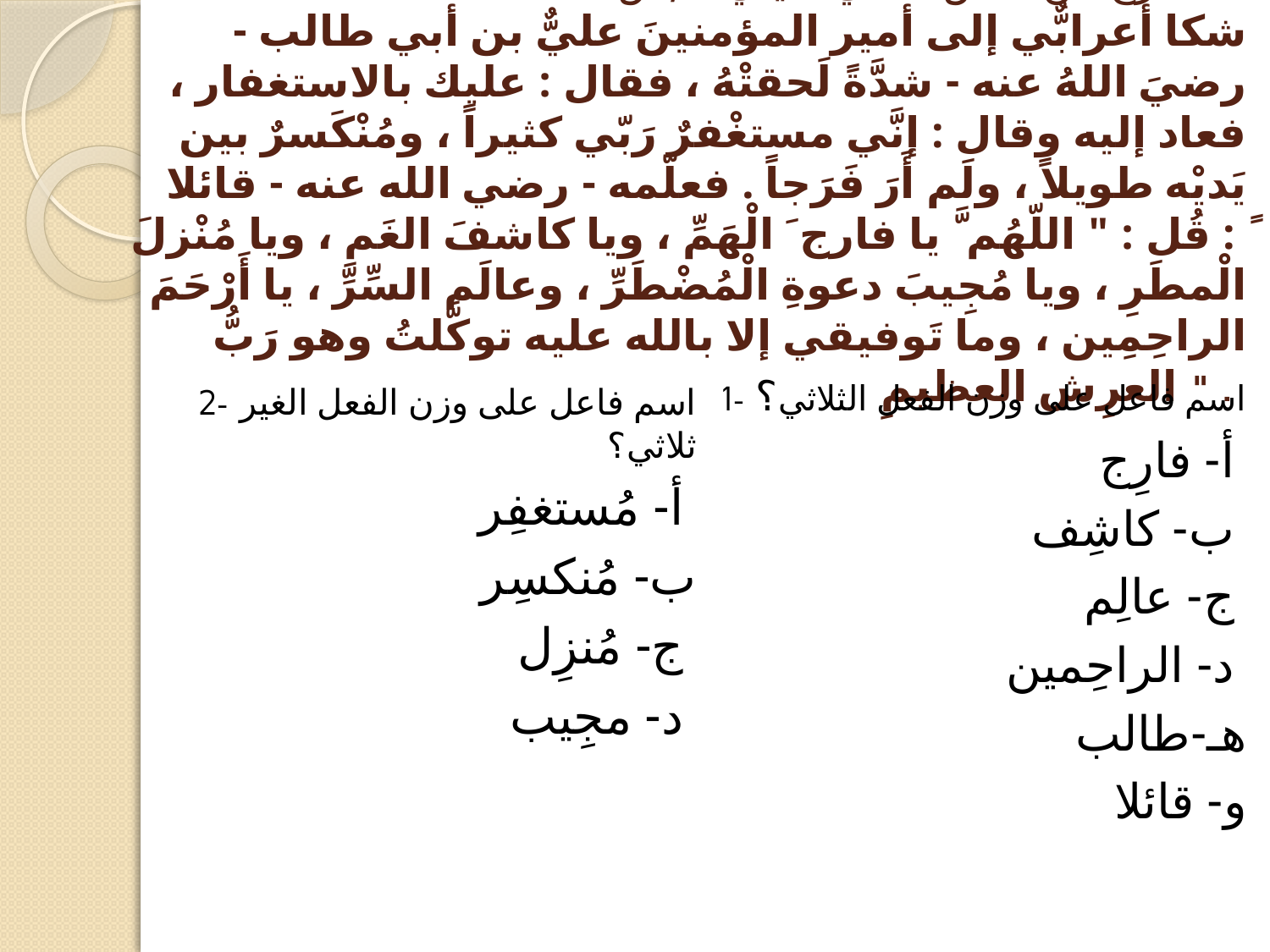

# استخرج من النص التالي مايلي :-/س شكا أعرابٌّي إلى أمير المؤمنينَ عليٌّ بن أبي طالب - رضيَ اللهُ عنه - شدَّةً لَحقتْهُ ، فقال : عليك بالاستغفار ، فعاد إليه وقال : إنَّي مستغْفرٌ رَبّي كثيراً ، ومُنْكَسرٌ بين يَديْه طويلاً ، ولَم أَرَ فَرَجاً . فعلّمه - رضي الله عنه - قائلا ً : قُل : " اللّهُم َّ يا فارج َ الْهَمِّ ، ويا كاشفَ الغَمِ ، ويا مُنْزلَ الْمطَرِ ، ويا مُجِيبَ دعوةِ الْمُضْطَرِّ ، وعالَم السِّرِّ ، يا أَرْحَمَ الراحِمِين ، وما تَوفيقي إلا بالله عليه توكَّلتُ وهو رَبُّ العرِش العظيمِ " .
1- اسم فاعل على وزن الفعل الثلاثي؟
أ- فارِج
ب- كاشِف
ج- عالِم
د- الراحِمين
هـ-طالب
و- قائلا
2- اسم فاعل على وزن الفعل الغير ثلاثي؟
أ- مُستغفِر
ب- مُنكسِر
ج- مُنزِل
د- مجِيب